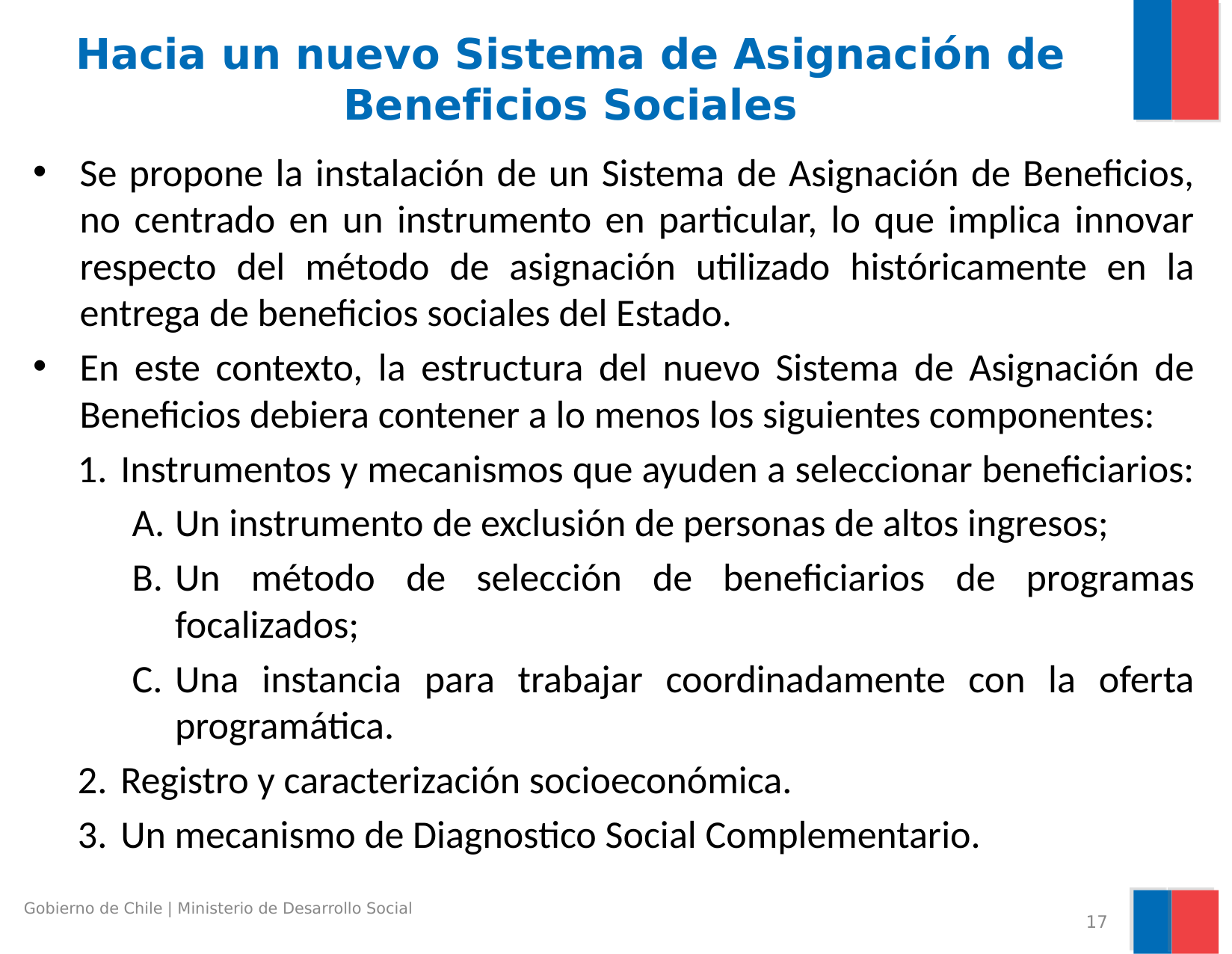

# Hacia un nuevo Sistema de Asignación de Beneficios Sociales
Se propone la instalación de un Sistema de Asignación de Beneficios, no centrado en un instrumento en particular, lo que implica innovar respecto del método de asignación utilizado históricamente en la entrega de beneficios sociales del Estado.
En este contexto, la estructura del nuevo Sistema de Asignación de Beneficios debiera contener a lo menos los siguientes componentes:
Instrumentos y mecanismos que ayuden a seleccionar beneficiarios:
Un instrumento de exclusión de personas de altos ingresos;
Un método de selección de beneficiarios de programas focalizados;
Una instancia para trabajar coordinadamente con la oferta programática.
Registro y caracterización socioeconómica.
Un mecanismo de Diagnostico Social Complementario.

Gobierno de Chile | Ministerio de Desarrollo Social
17